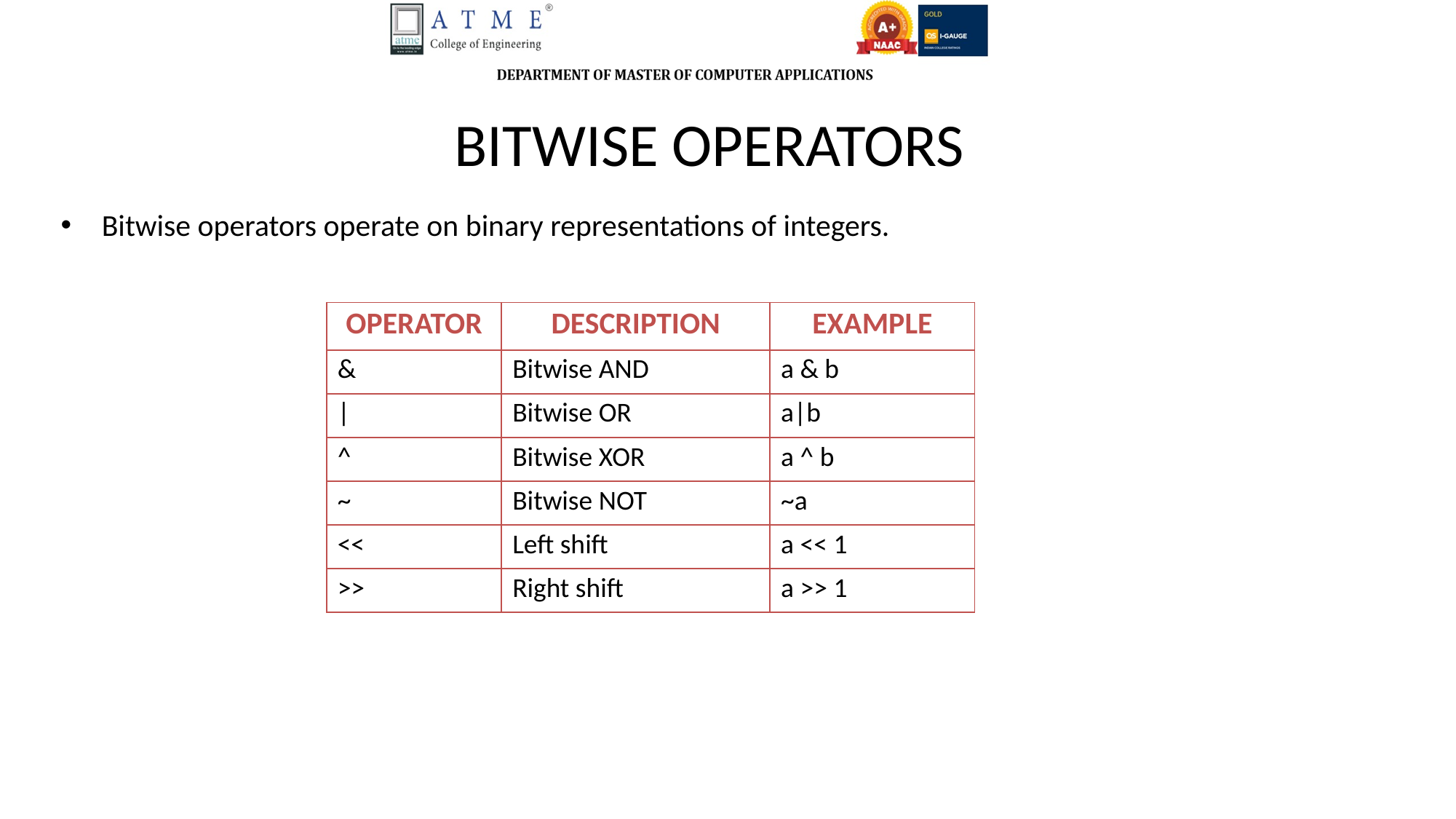

BITWISE OPERATORS
Bitwise operators operate on binary representations of integers.
| OPERATOR | DESCRIPTION | EXAMPLE |
| --- | --- | --- |
| & | Bitwise AND | a & b |
| | | Bitwise OR | a|b |
| ^ | Bitwise XOR | a ^ b |
| ~ | Bitwise NOT | ~a |
| << | Left shift | a << 1 |
| >> | Right shift | a >> 1 |